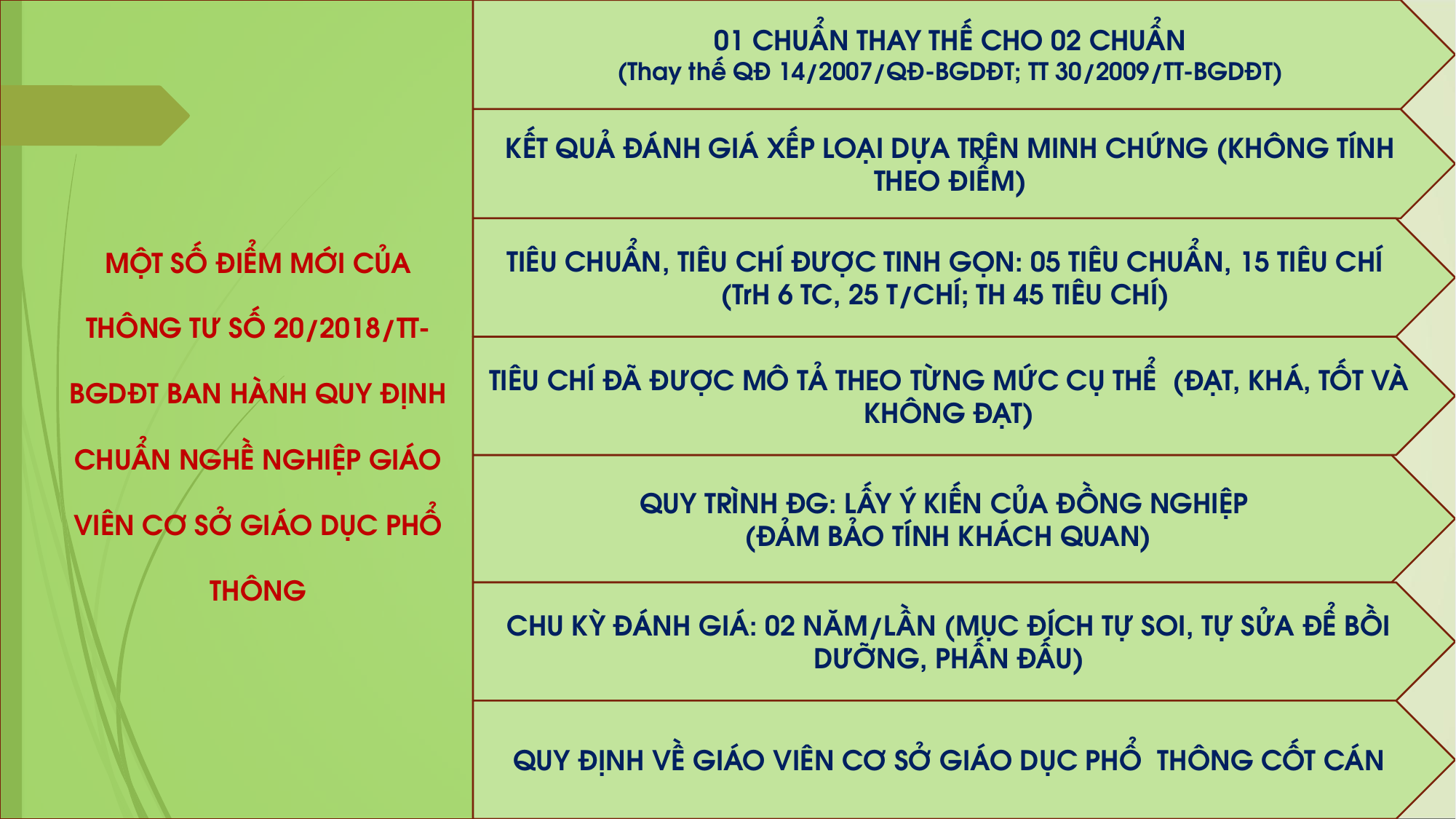

MỘT SỐ ĐIỂM MỚI CỦA THÔNG TƯ SỐ 20/2018/TT-BGDĐT BAN HÀNH QUY ĐỊNH CHUẨN NGHỀ NGHIỆP GIÁO VIÊN CƠ SỞ GIÁO DỤC PHỔ THÔNG
01 CHUẨN THAY THẾ CHO 02 CHUẨN
(Thay thế QĐ 14/2007/QĐ-BGDĐT; TT 30/2009/TT-BGDĐT)
KẾT QUẢ ĐÁNH GIÁ XẾP LOẠI DỰA TRÊN MINH CHỨNG (KHÔNG TÍNH THEO ĐIỂM)
TIÊU CHUẨN, TIÊU CHÍ ĐƯỢC TINH GỌN: 05 TIÊU CHUẨN, 15 TIÊU CHÍ
(TrH 6 TC, 25 T/CHÍ; TH 45 TIÊU CHÍ)
TIÊU CHÍ ĐÃ ĐƯỢC MÔ TẢ THEO TỪNG MỨC CỤ THỂ  (ĐẠT, KHÁ, TỐT VÀ KHÔNG ĐẠT)
QUY TRÌNH ĐG: LẤY Ý KIẾN CỦA ĐỒNG NGHIỆP
(ĐẢM BẢO TÍNH KHÁCH QUAN)
CHU KỲ ĐÁNH GIÁ: 02 NĂM/LẦN (MỤC ĐÍCH TỰ SOI, TỰ SỬA ĐỂ BỒI DƯỠNG, PHẤN ĐẤU)
QUY ĐỊNH VỀ GIÁO VIÊN CƠ SỞ GIÁO DỤC PHỔ  THÔNG CỐT CÁN